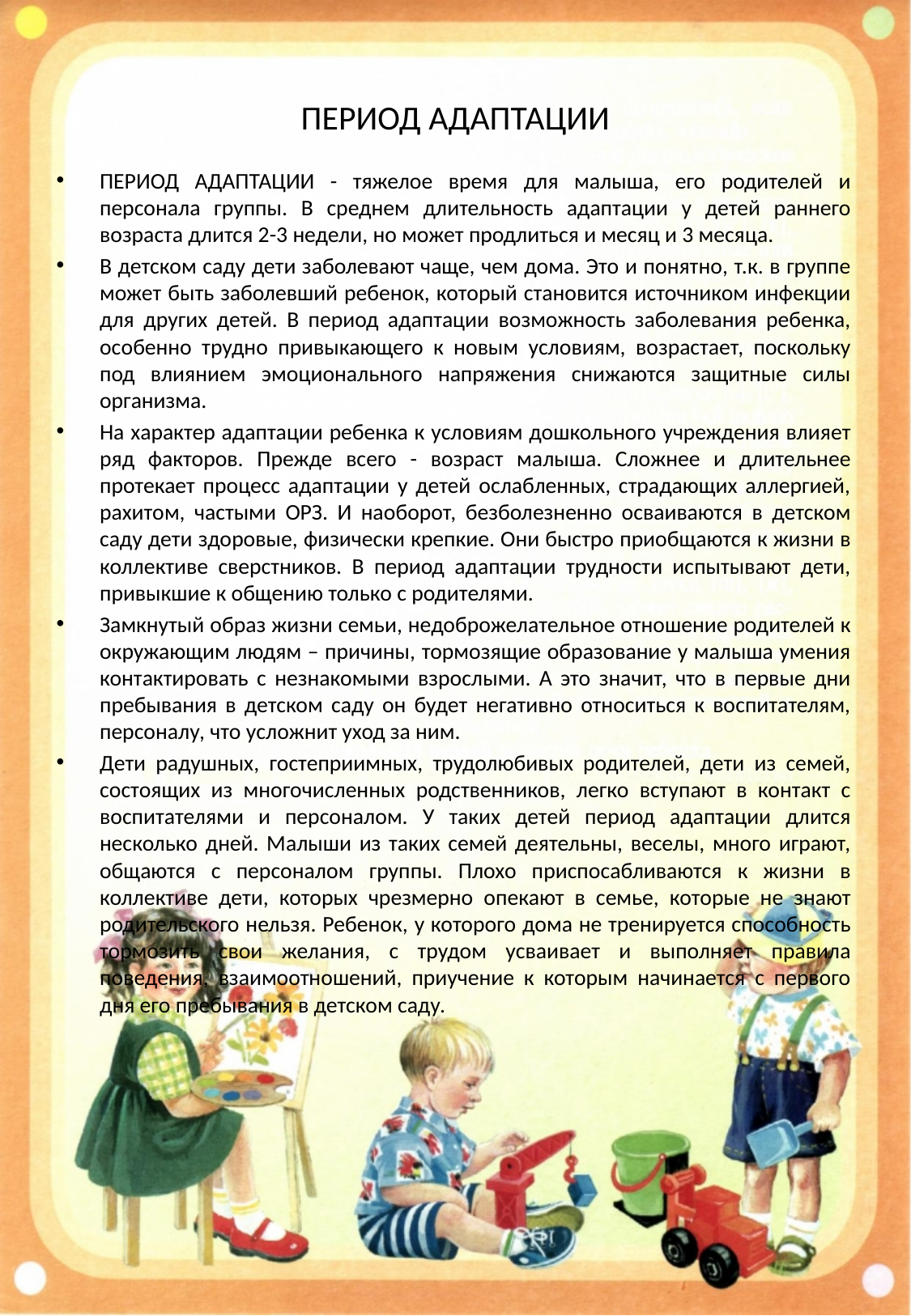

# ПЕРИОД АДАПТАЦИИ
ПЕРИОД АДАПТАЦИИ - тяжелое время для малыша, его родителей и персонала группы. В среднем длительность адаптации у детей раннего возраста длится 2-3 недели, но может продлиться и месяц и 3 месяца.
В детском саду дети заболевают чаще, чем дома. Это и понятно, т.к. в группе может быть заболевший ребенок, который становится источником инфекции для других детей. В период адаптации возможность заболевания ребенка, особенно трудно привыкающего к новым условиям, возрастает, поскольку под влиянием эмоционального напряжения снижаются защитные силы организма.
На характер адаптации ребенка к условиям дошкольного учреждения влияет ряд факторов. Прежде всего - возраст малыша. Сложнее и длительнее протекает процесс адаптации у детей ослабленных, страдающих аллергией, рахитом, частыми ОРЗ. И наоборот, безболезненно осваиваются в детском саду дети здоровые, физически крепкие. Они быстро приобщаются к жизни в коллективе сверстников. В период адаптации трудности испытывают дети, привыкшие к общению только с родителями.
Замкнутый образ жизни семьи, недоброжелательное отношение родителей к окружающим людям – причины, тормозящие образование у малыша умения контактировать с незнакомыми взрослыми. А это значит, что в первые дни пребывания в детском саду он будет негативно относиться к воспитателям, персоналу, что усложнит уход за ним.
Дети радушных, гостеприимных, трудолюбивых родителей, дети из семей, состоящих из многочисленных родственников, легко вступают в контакт с воспитателями и персоналом. У таких детей период адаптации длится несколько дней. Малыши из таких семей деятельны, веселы, много играют, общаются с персоналом группы. Плохо приспосабливаются к жизни в коллективе дети, которых чрезмерно опекают в семье, которые не знают родительского нельзя. Ребенок, у которого дома не тренируется способность тормозить свои желания, с трудом усваивает и выполняет правила поведения, взаимоотношений, приучение к которым начинается с первого дня его пребывания в детском саду.